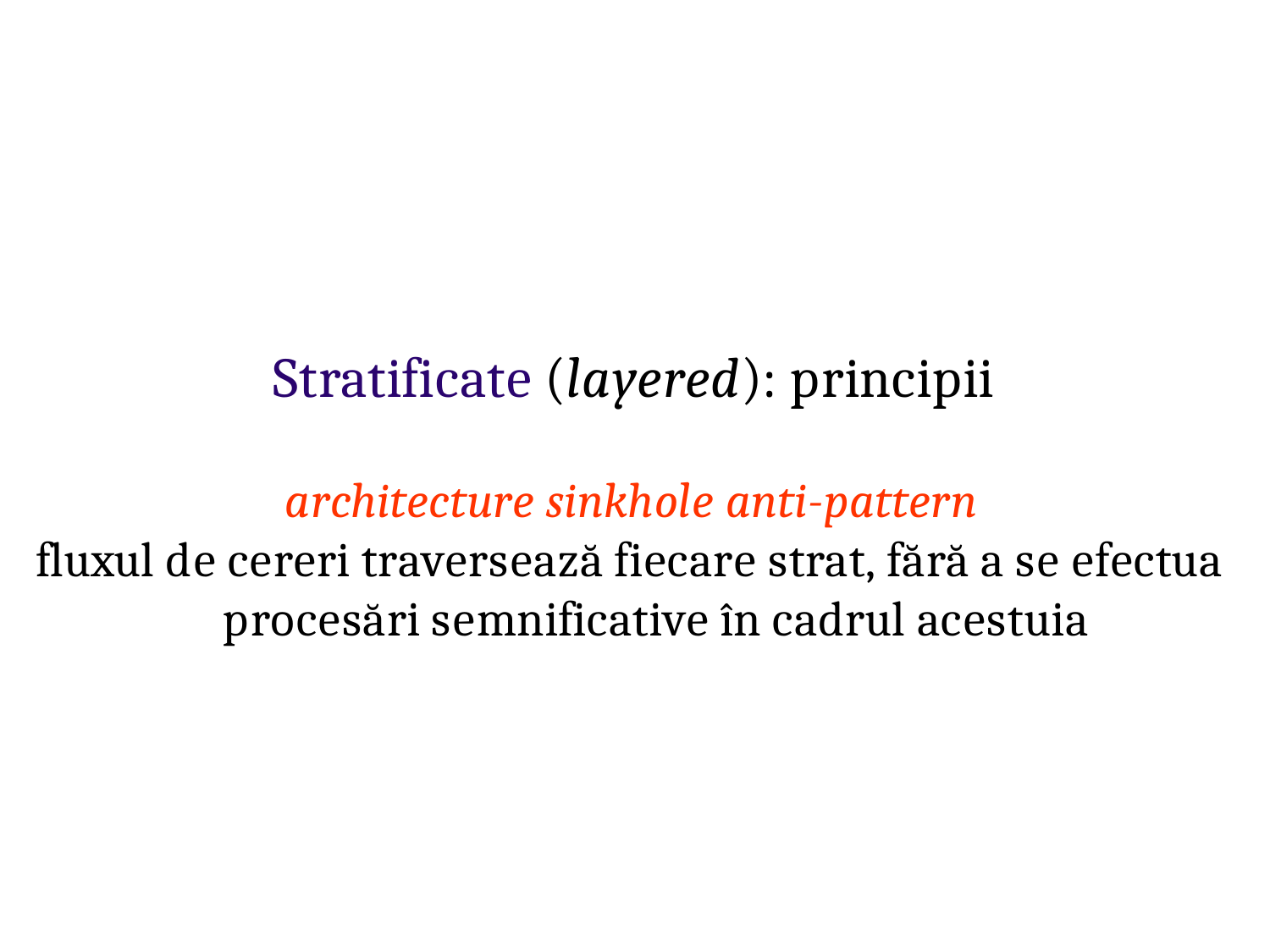

# Stratificate (layered): principii
architecture sinkhole anti-pattern
fluxul de cereri traversează fiecare strat, fără a se efectua  procesări semnificative în cadrul acestuia